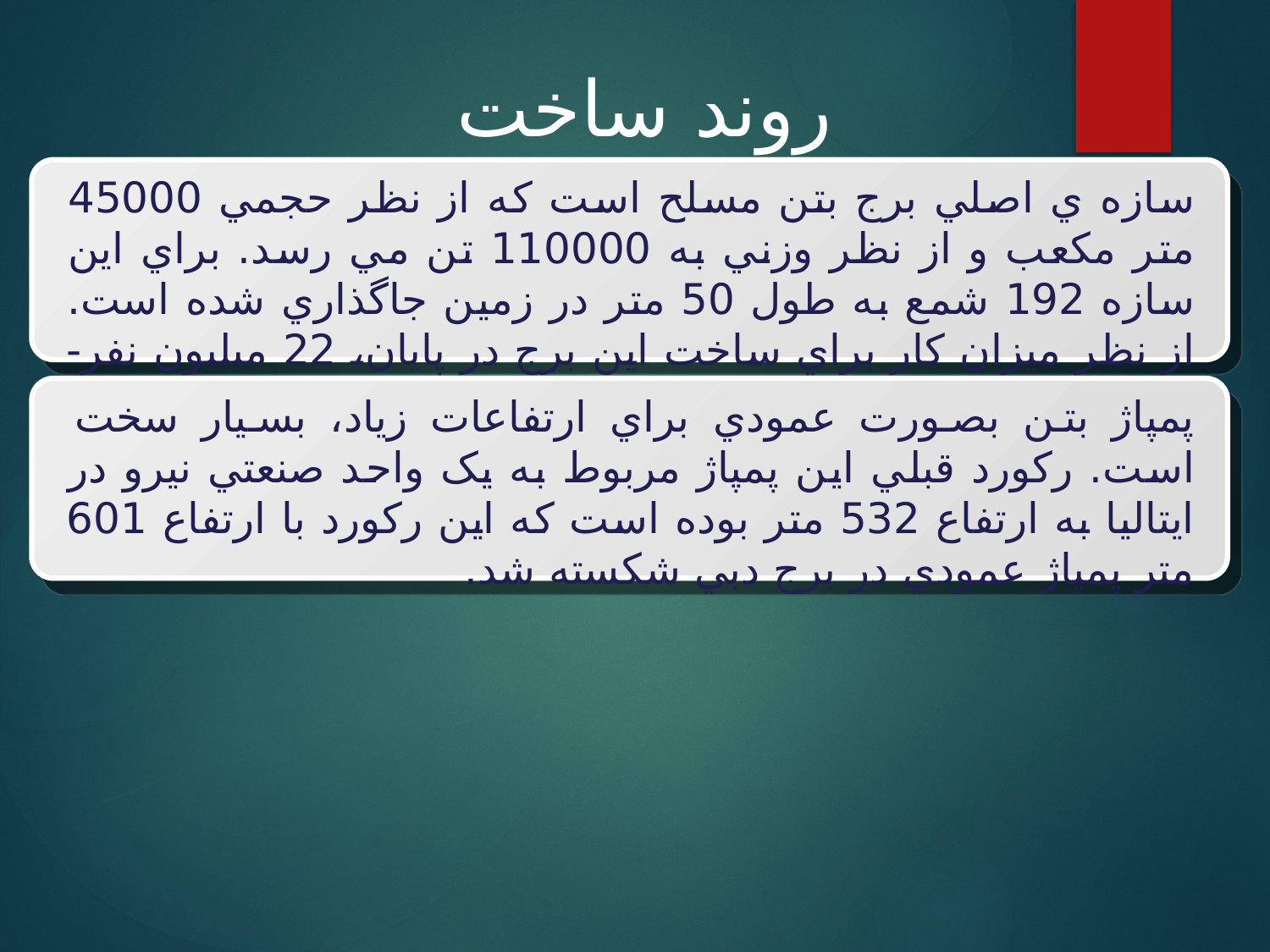

روند ساخت

سازه ي اصلي برج بتن مسلح است که از نظر حجمي 45000 متر مکعب و از نظر وزني به 110000 تن مي رسد. براي اين سازه 192 شمع به طول 50 متر در زمين جاگذاري شده است. از نظر ميزان کار براي ساخت اين برج در پايان، 22 ميليون نفر- ساعت کار صورت گرفته است.

پمپاژ بتن بصورت عمودي براي ارتفاعات زياد، بسيار سخت است. رکورد قبلي اين پمپاژ مربوط به يک واحد صنعتي نيرو در ايتاليا به ارتفاع 532 متر بوده است که اين رکورد با ارتفاع 601 متر پمپاژ عمودي در برج دبي شکسته شد.